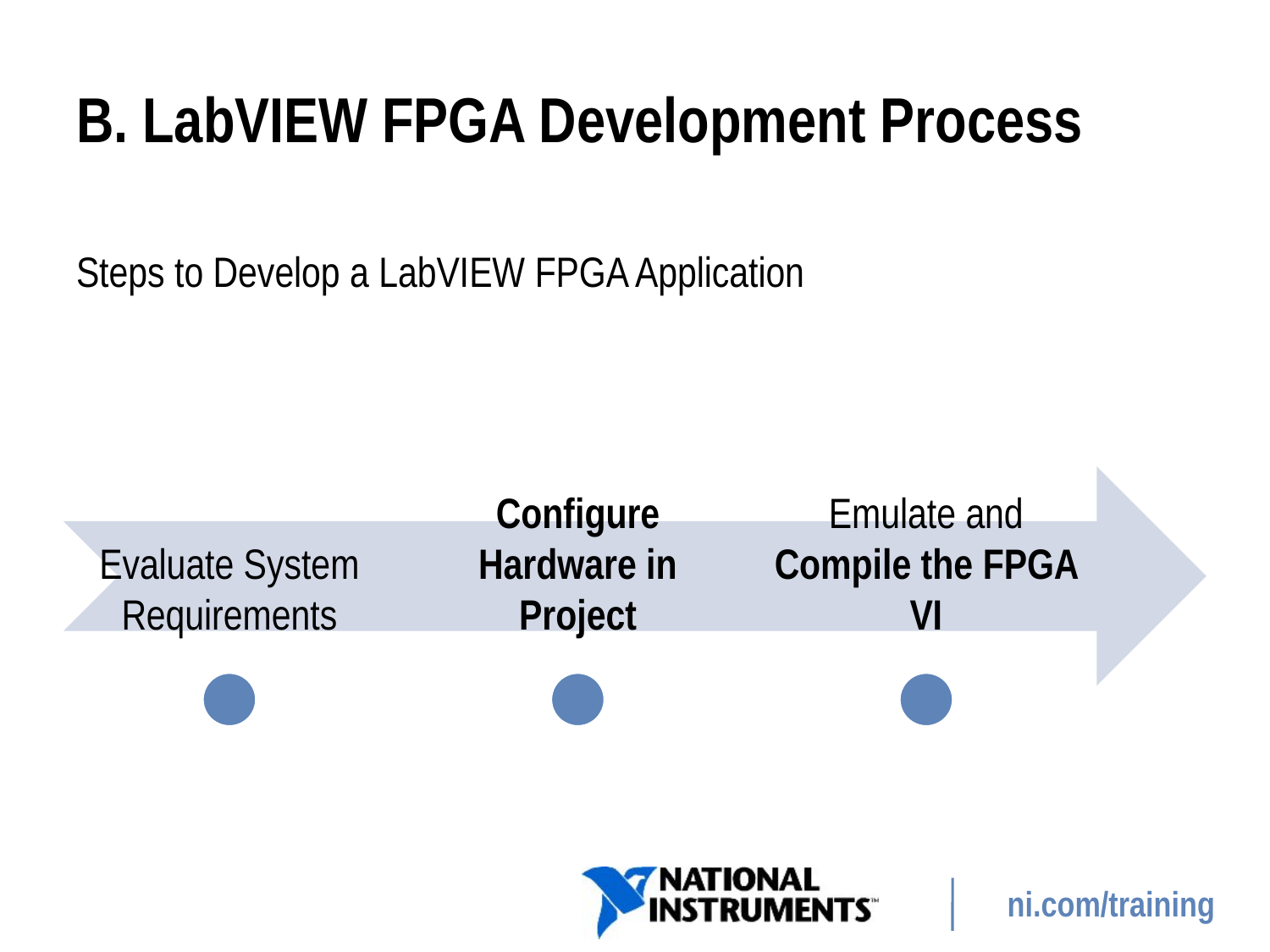

# B. LabVIEW FPGA Development Process
Steps to Develop a LabVIEW FPGA Application
Evaluate System Requirements
Configure Hardware in Project
Emulate and Compile the FPGA VI